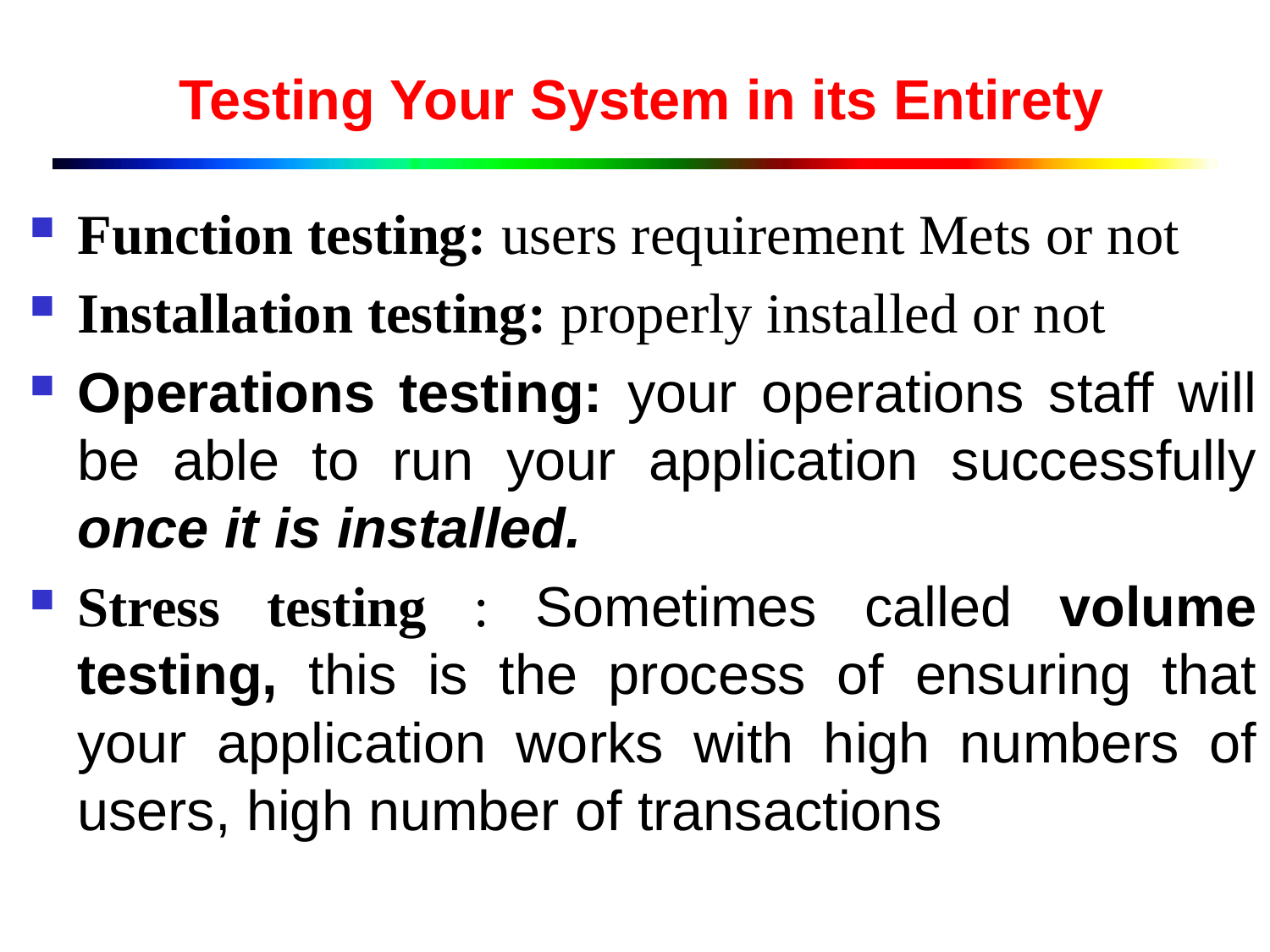

# Testing Your System in its Entirety
Function testing: users requirement Mets or not
Installation testing: properly installed or not
Operations testing: your operations staff will be able to run your application successfully once it is installed.
Stress testing : Sometimes called volume testing, this is the process of ensuring that your application works with high numbers of users, high number of transactions